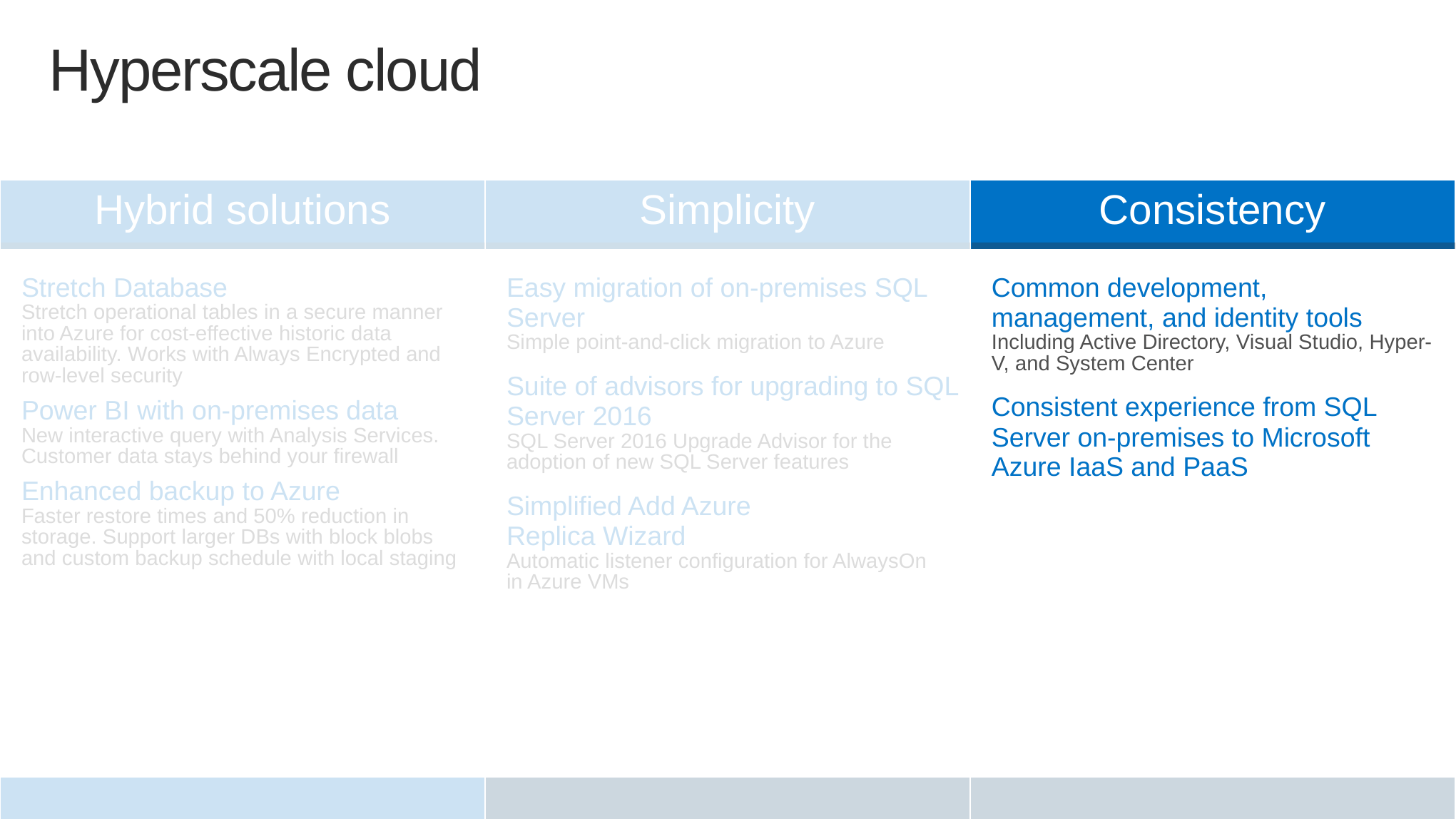

Hyperscale cloud

| Hybrid solutions | Simplicity | Consistency |
| --- | --- | --- |
| Stretch Database Stretch operational tables in a secure manner into Azure for cost-effective historic data availability. Works with Always Encrypted and row-level security Power BI with on-premises data New interactive query with Analysis Services. Customer data stays behind your firewall Enhanced backup to Azure Faster restore times and 50% reduction in storage. Support larger DBs with block blobs and custom backup schedule with local staging | Easy migration of on-premises SQL Server Simple point-and-click migration to Azure Suite of advisors for upgrading to SQL Server 2016 SQL Server 2016 Upgrade Advisor for the adoption of new SQL Server features Simplified Add Azure Replica Wizard Automatic listener configuration for AlwaysOn in Azure VMs | Common development, management, and identity tools Including Active Directory, Visual Studio, Hyper-V, and System Center Consistent experience from SQL Server on-premises to Microsoft Azure IaaS and PaaS |